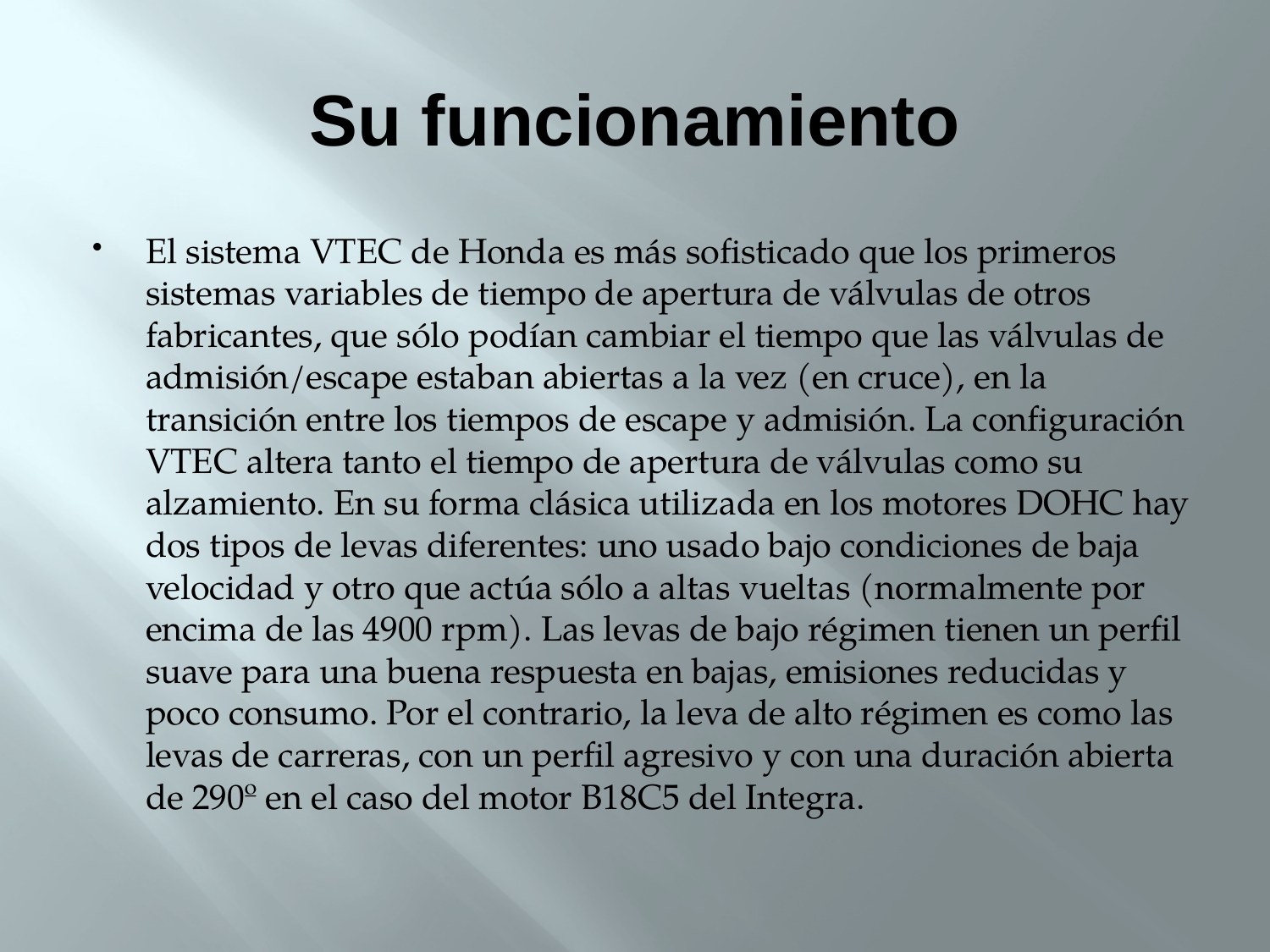

# Su funcionamiento
El sistema VTEC de Honda es más sofisticado que los primeros sistemas variables de tiempo de apertura de válvulas de otros fabricantes, que sólo podían cambiar el tiempo que las válvulas de admisión/escape estaban abiertas a la vez (en cruce), en la transición entre los tiempos de escape y admisión. La configuración VTEC altera tanto el tiempo de apertura de válvulas como su alzamiento. En su forma clásica utilizada en los motores DOHC hay dos tipos de levas diferentes: uno usado bajo condiciones de baja velocidad y otro que actúa sólo a altas vueltas (normalmente por encima de las 4900 rpm). Las levas de bajo régimen tienen un perfil suave para una buena respuesta en bajas, emisiones reducidas y poco consumo. Por el contrario, la leva de alto régimen es como las levas de carreras, con un perfil agresivo y con una duración abierta de 290º en el caso del motor B18C5 del Integra.